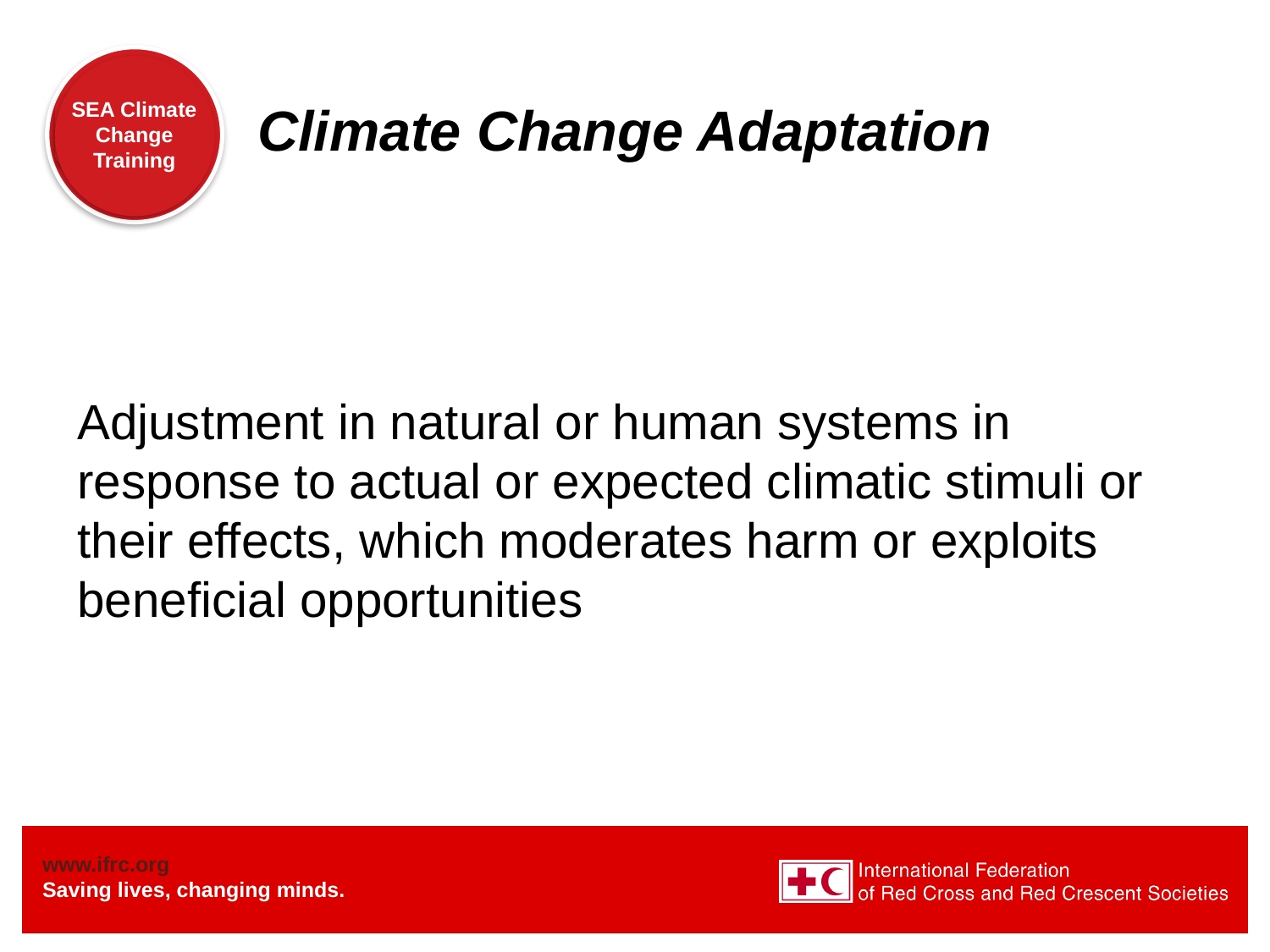

Climate Change Adaptation
Adjustment in natural or human systems in response to actual or expected climatic stimuli or their effects, which moderates harm or exploits beneficial opportunities